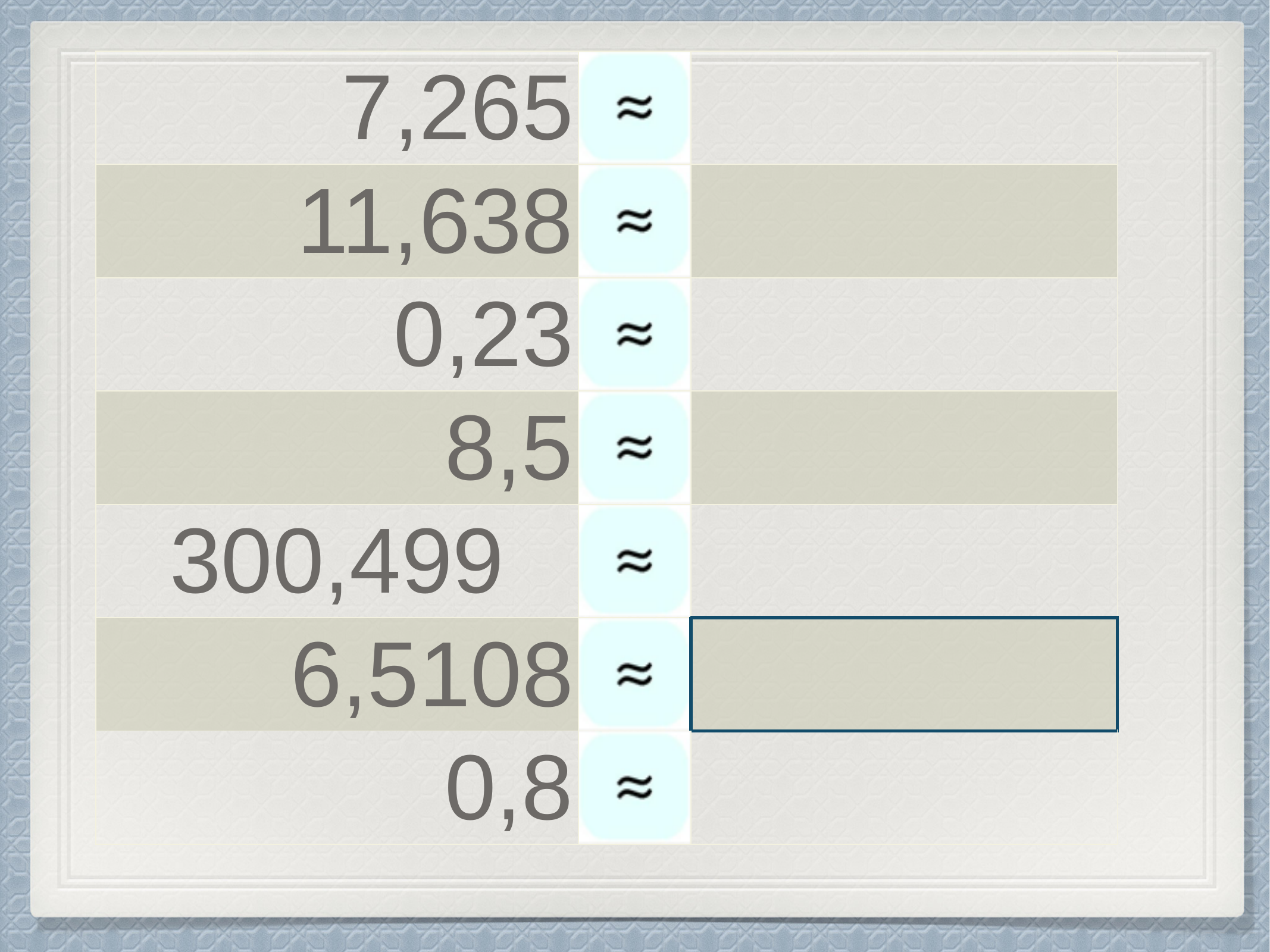

| 7,265 |  |  |
| --- | --- | --- |
| 11,638 |  |  |
| 0,23 |  |  |
| 8,5 |  |  |
| 300,499 |  |  |
| 6,5108 |  |  |
| 0,8 |  |  |
#